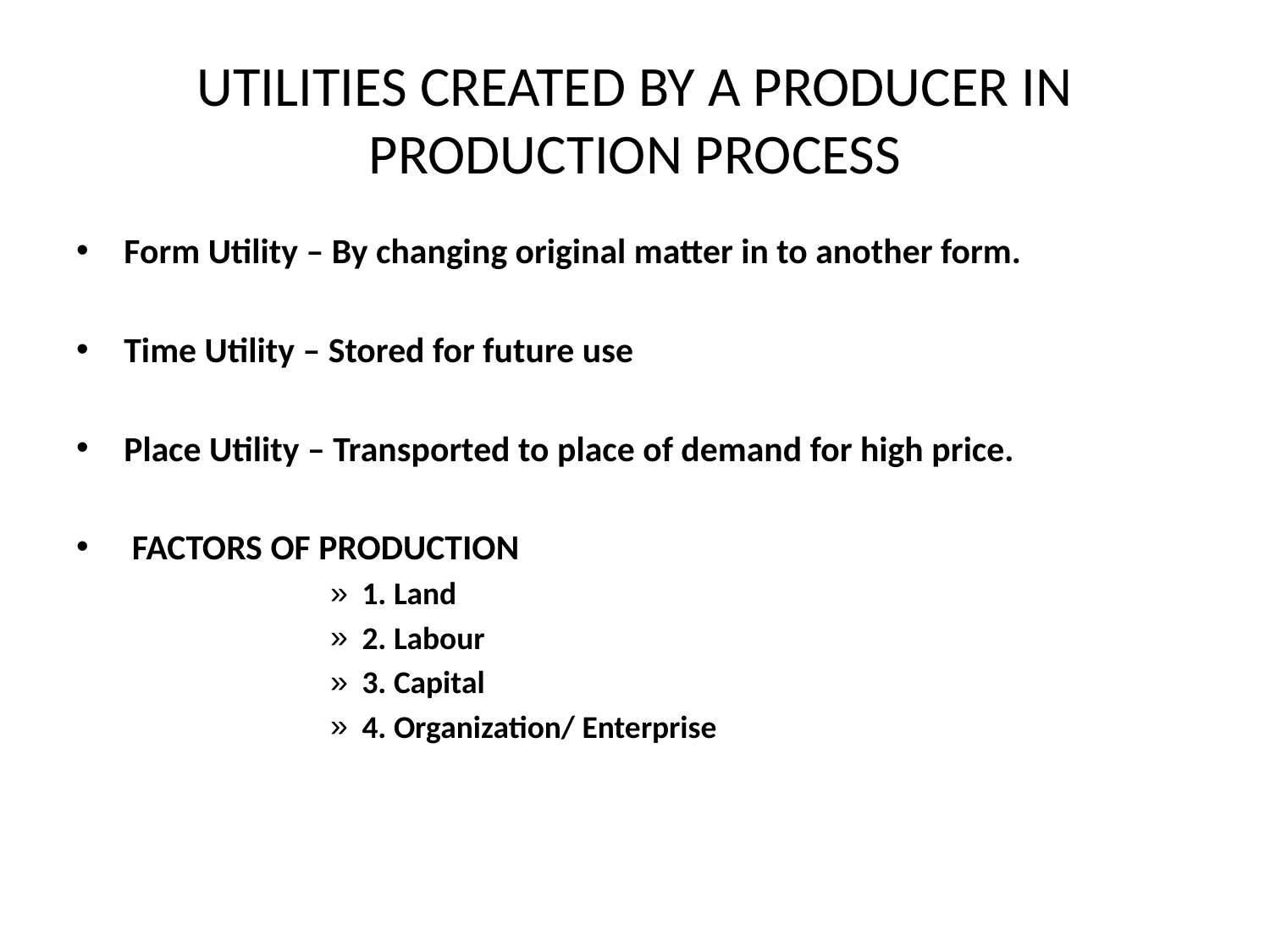

# UTILITIES CREATED BY A PRODUCER IN PRODUCTION PROCESS
Form Utility – By changing original matter in to another form.

Time Utility – Stored for future use

Place Utility – Transported to place of demand for high price.

 FACTORS OF PRODUCTION
1. Land
2. Labour
3. Capital
4. Organization/ Enterprise